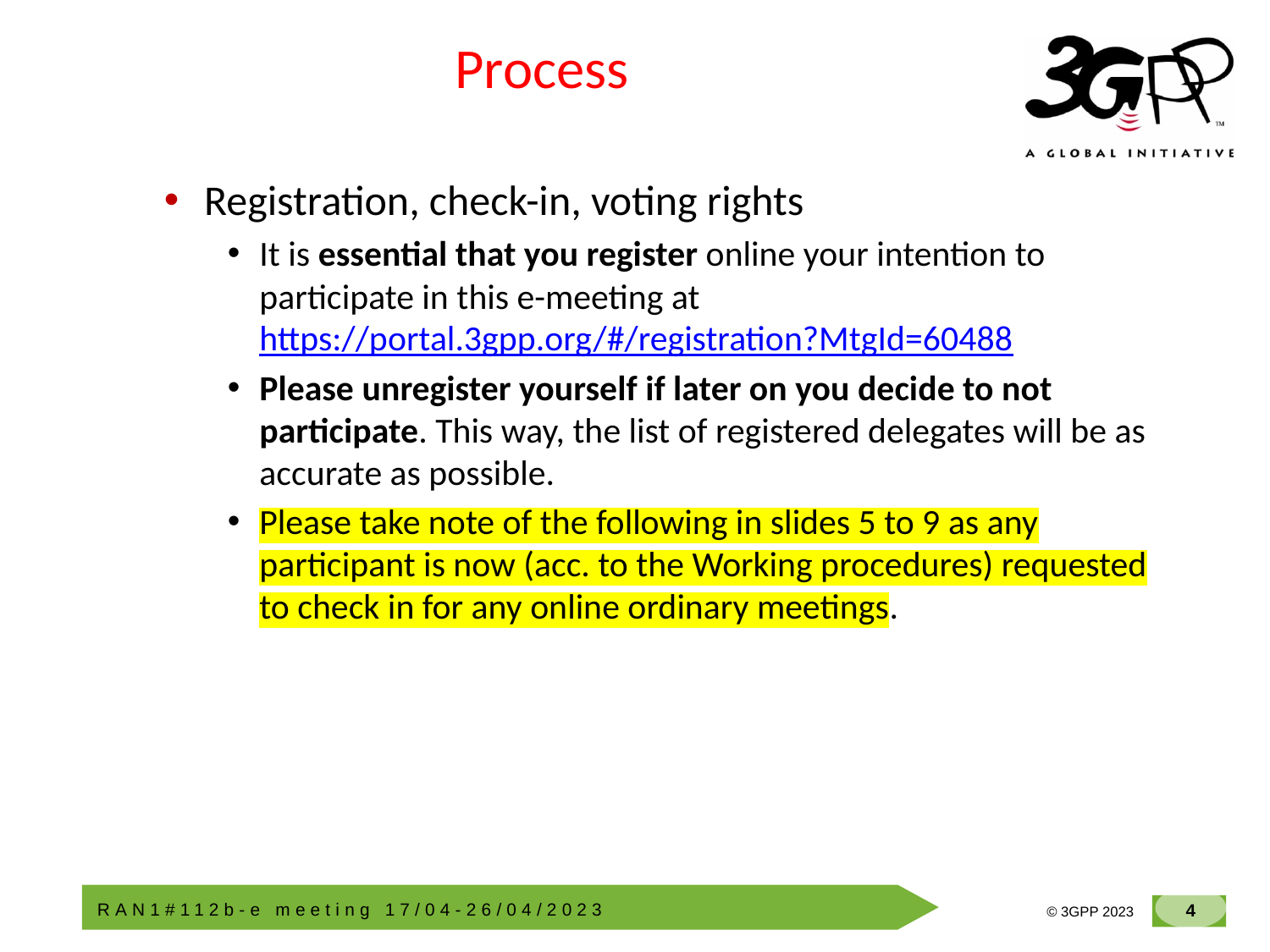

# Process
Registration, check-in, voting rights
It is essential that you register online your intention to participate in this e-meeting at https://portal.3gpp.org/#/registration?MtgId=60488
Please unregister yourself if later on you decide to not participate. This way, the list of registered delegates will be as accurate as possible.
Please take note of the following in slides 5 to 9 as any participant is now (acc. to the Working procedures) requested to check in for any online ordinary meetings.